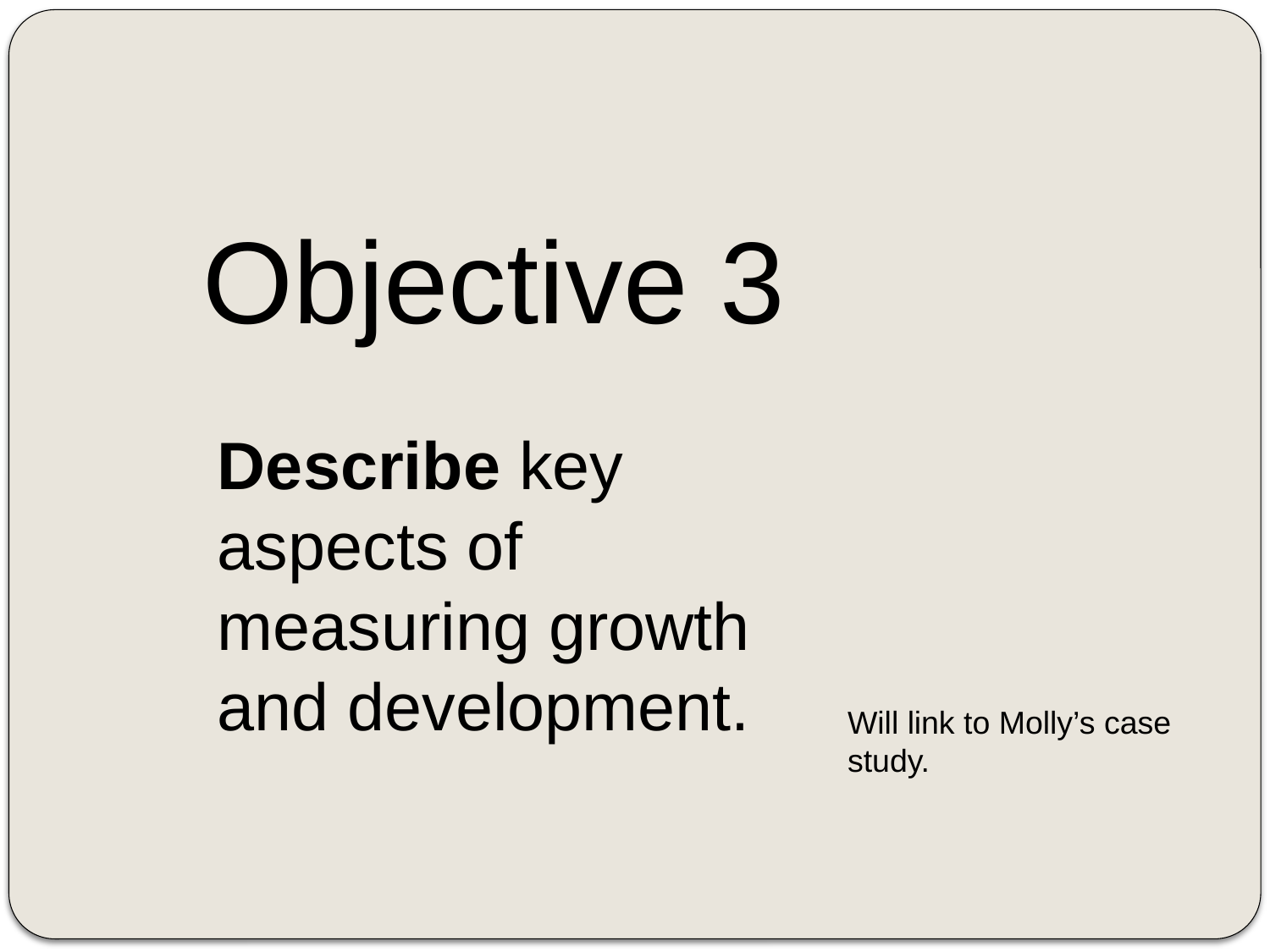

Objective 3

Describe key aspects of measuring growth and development.
Will link to Molly’s case study.